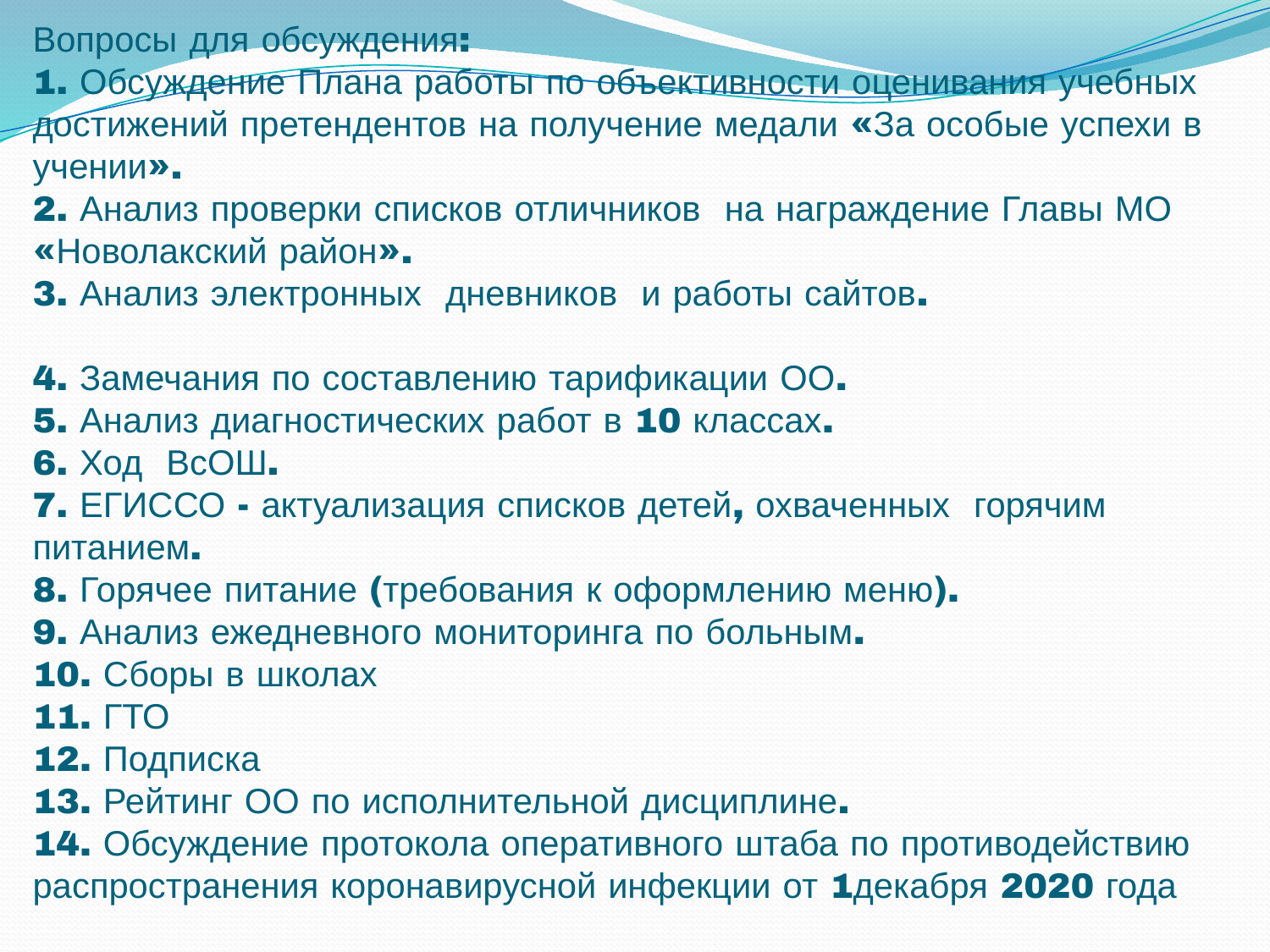

# Вопросы для обсуждения: 1. Обсуждение Плана работы по объективности оценивания учебных достижений претендентов на получение медали «За особые успехи в учении». 2. Анализ проверки списков отличников  на награждение Главы МО «Новолакский район». 3. Анализ электронных  дневников  и работы сайтов. 4. Замечания по составлению тарификации ОО. 5. Анализ диагностических работ в 10 классах. 6. Ход  ВсОШ. 7. ЕГИССО - актуализация списков детей, охваченных  горячим питанием. 8. Горячее питание (требования к оформлению меню). 9. Анализ ежедневного мониторинга по больным. 10. Сборы в школах 11. ГТО 12. Подписка 13. Рейтинг ОО по исполнительной дисциплине. 14. Обсуждение протокола оперативного штаба по противодействию распространения коронавирусной инфекции от 1декабря 2020 года